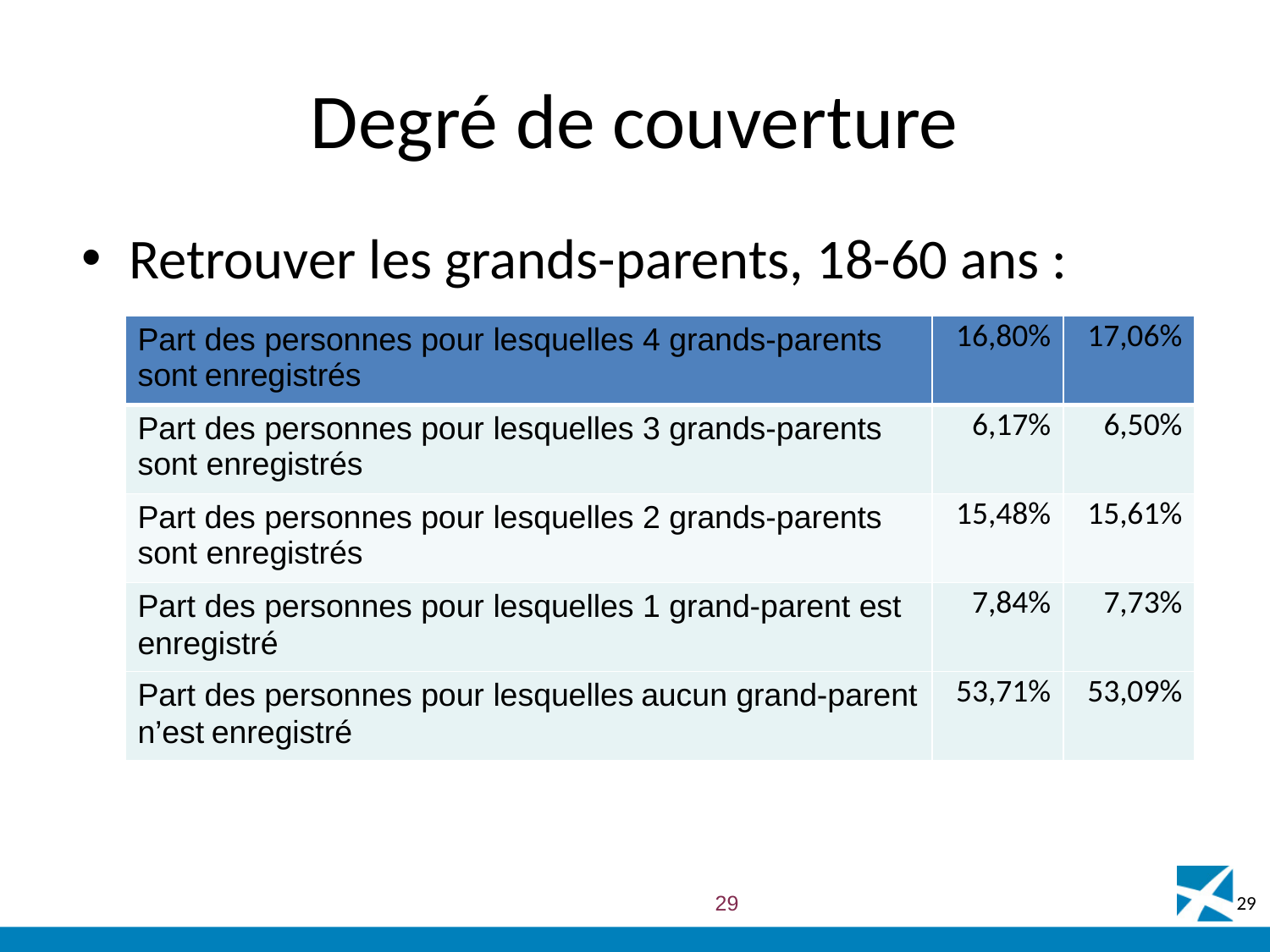

# Degré de couverture
Retrouver les grands-parents, 18-60 ans :

| Part des personnes pour lesquelles 4 grands-parents sont enregistrés | 16,80% | 17,06% |
| --- | --- | --- |
| Part des personnes pour lesquelles 3 grands-parents sont enregistrés | 6,17% | 6,50% |
| Part des personnes pour lesquelles 2 grands-parents sont enregistrés | 15,48% | 15,61% |
| Part des personnes pour lesquelles 1 grand-parent est enregistré | 7,84% | 7,73% |
| Part des personnes pour lesquelles aucun grand-parent n’est enregistré | 53,71% | 53,09% |
29